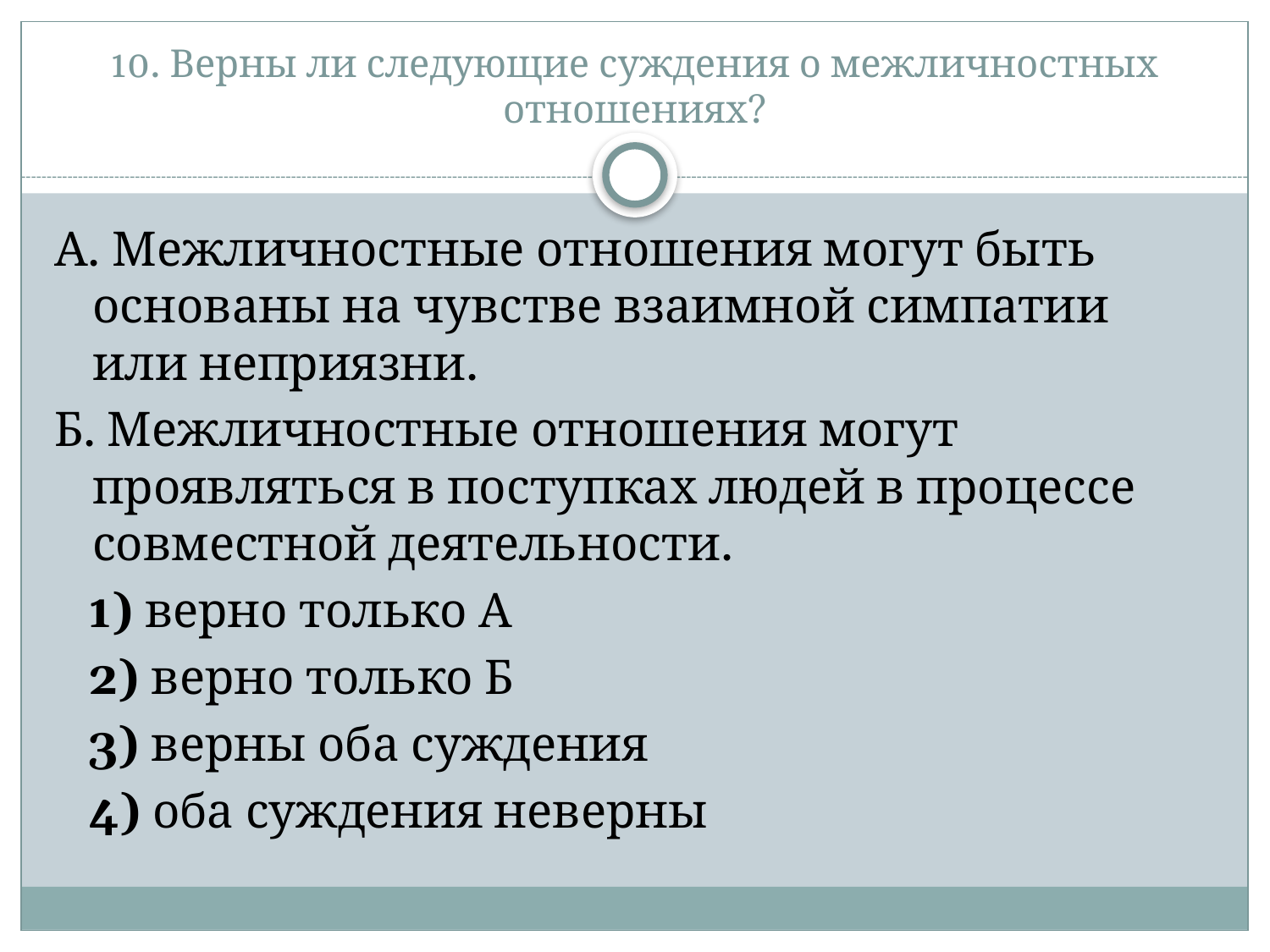

# 10. Верны ли следующие суждения о межличностных отношениях?
А. Межличностные отношения могут быть основаны на чувстве взаимной симпатии или неприязни.
Б. Межличностные отношения могут проявляться в поступках людей в процессе совместной деятельности.
   1) верно только А
   2) верно только Б
   3) верны оба суждения
   4) оба суждения неверны